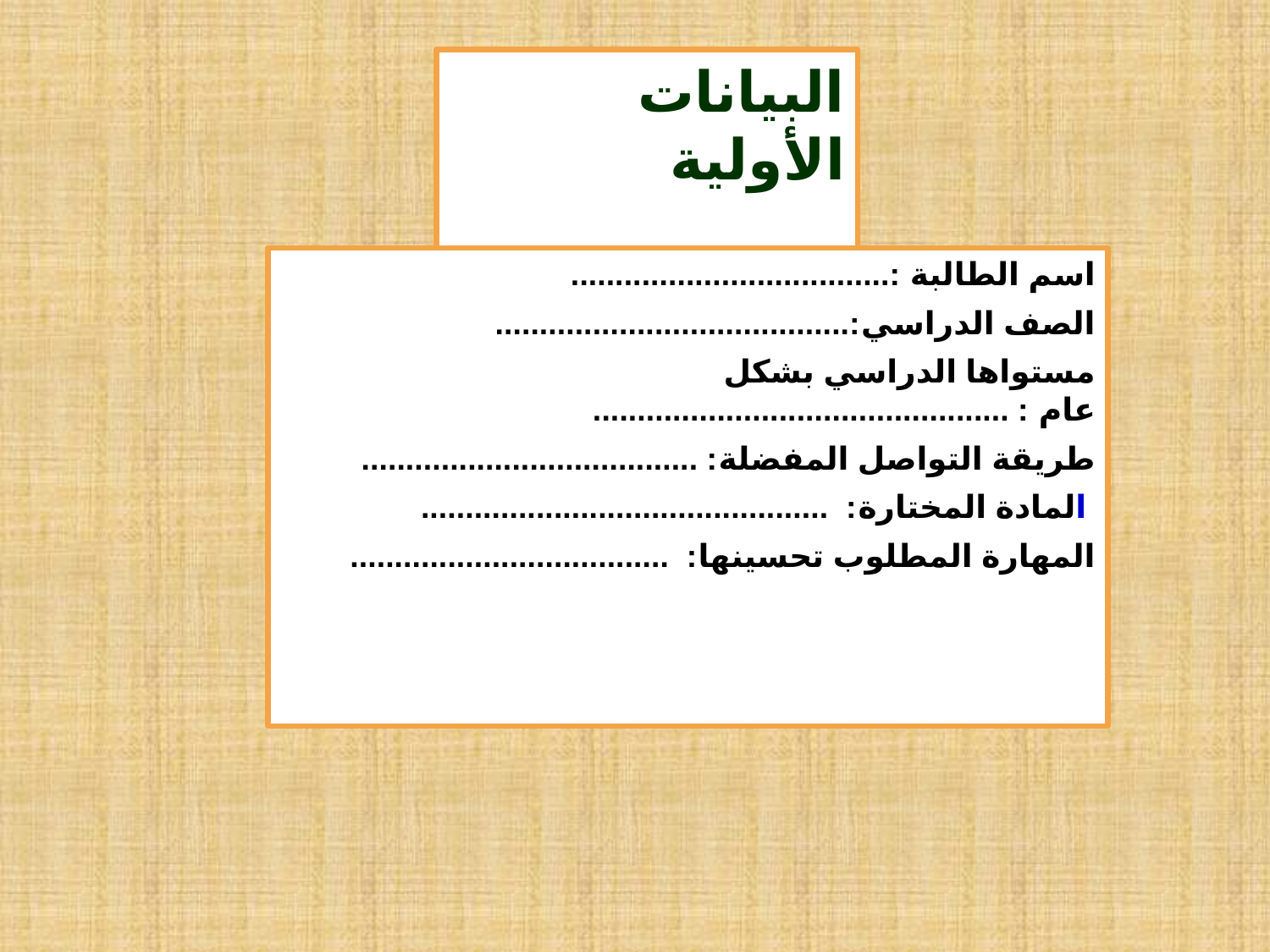

البيانات الأولية

اسم الطالبة :....................................
الصف الدراسي:........................................
مستواها الدراسي بشكل عام : ...............................................
طريقة التواصل المفضلة: ......................................
 المادة المختارة:  ..............................................
المهارة المطلوب تحسينها:  ....................................